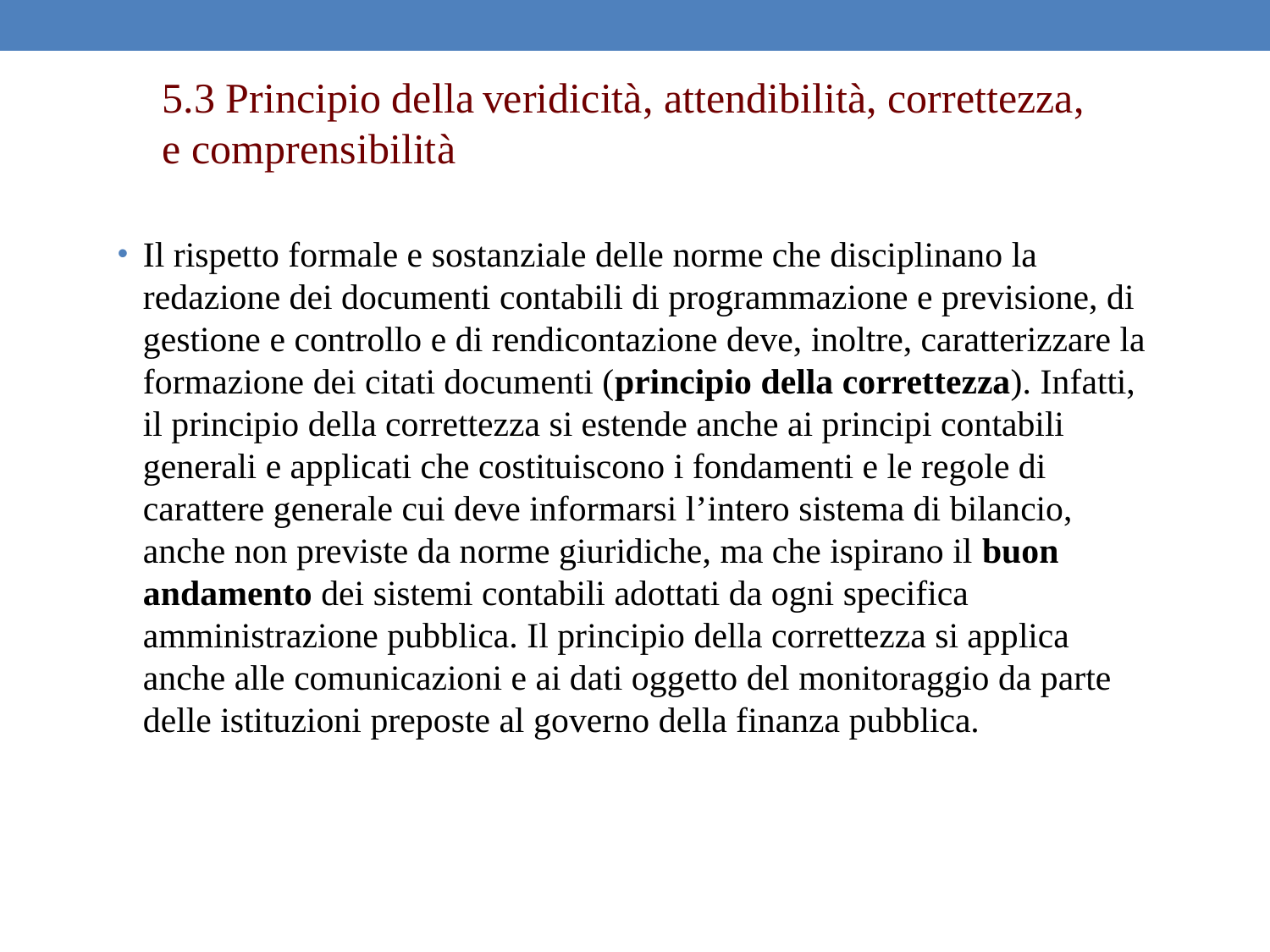

5.3 Principio della veridicità, attendibilità, correttezza, e comprensibilità
Il rispetto formale e sostanziale delle norme che disciplinano la redazione dei documenti contabili di programmazione e previsione, di gestione e controllo e di rendicontazione deve, inoltre, caratterizzare la formazione dei citati documenti (principio della correttezza). Infatti, il principio della correttezza si estende anche ai principi contabili generali e applicati che costituiscono i fondamenti e le regole di carattere generale cui deve informarsi l’intero sistema di bilancio, anche non previste da norme giuridiche, ma che ispirano il buon andamento dei sistemi contabili adottati da ogni specifica amministrazione pubblica. Il principio della correttezza si applica anche alle comunicazioni e ai dati oggetto del monitoraggio da parte delle istituzioni preposte al governo della finanza pubblica.